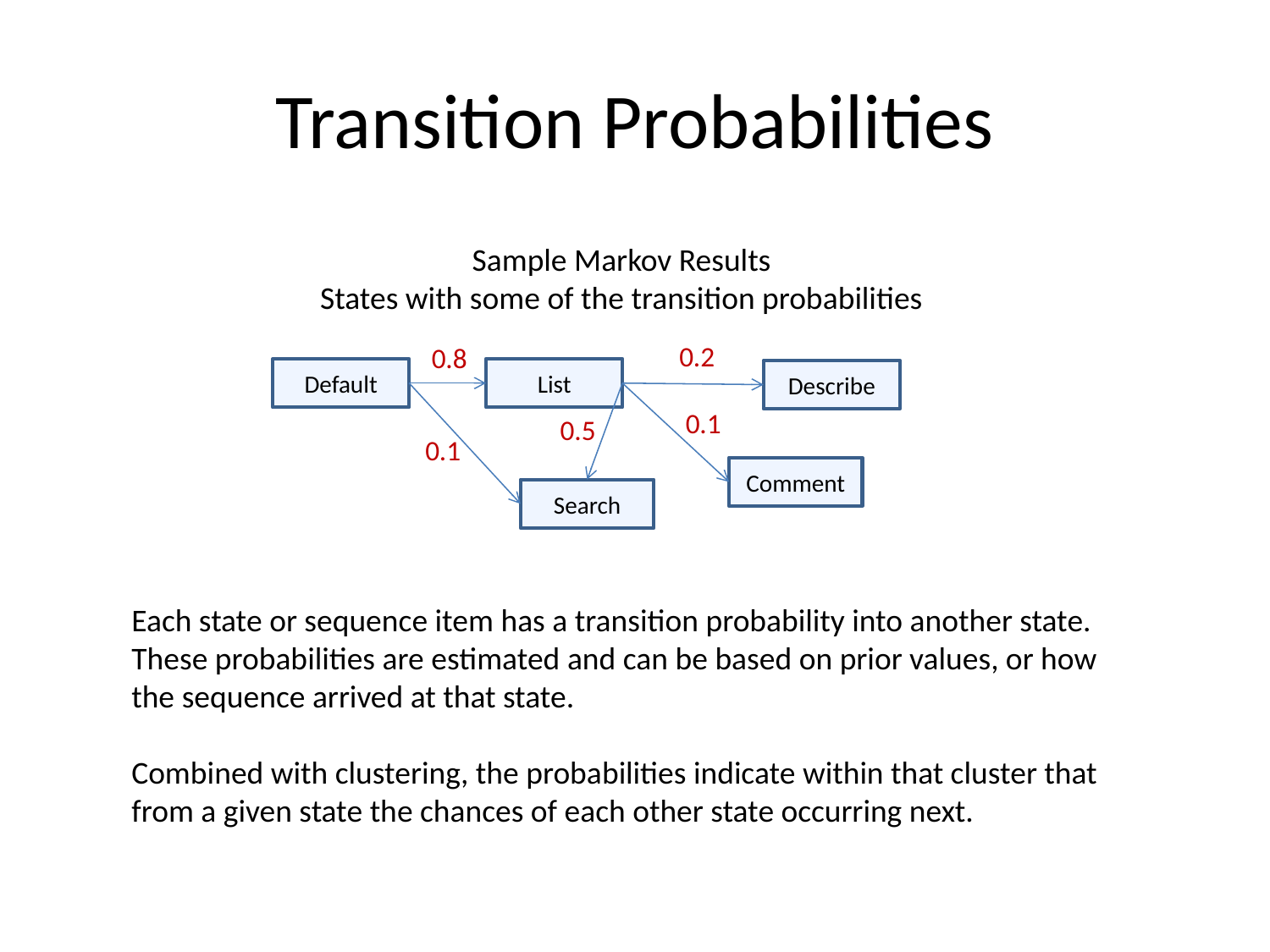

# Transition Probabilities
Sample Markov Results
States with some of the transition probabilities
0.2
0.8
Default
List
Describe
0.1
0.5
0.1
Comment
Search
Each state or sequence item has a transition probability into another state.
These probabilities are estimated and can be based on prior values, or how the sequence arrived at that state.

Combined with clustering, the probabilities indicate within that cluster that from a given state the chances of each other state occurring next.